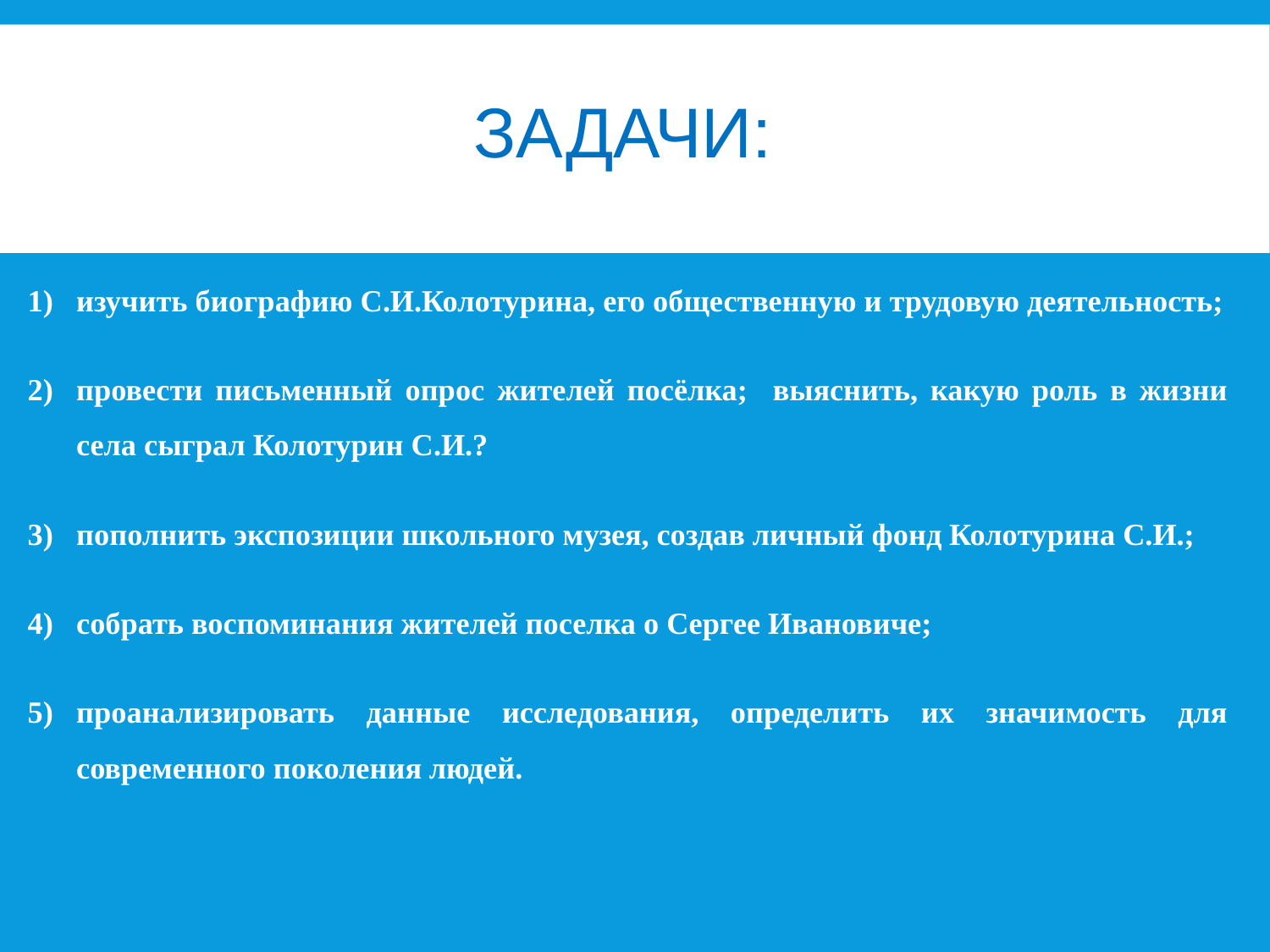

# Задачи:
изучить биографию С.И.Колотурина, его общественную и трудовую деятельность;
провести письменный опрос жителей посёлка;  выяснить, какую роль в жизни села сыграл Колотурин С.И.?
пополнить экспозиции школьного музея, создав личный фонд Колотурина С.И.;
собрать воспоминания жителей поселка о Сергее Ивановиче;
проанализировать данные исследования, определить их значимость для современного поколения людей.